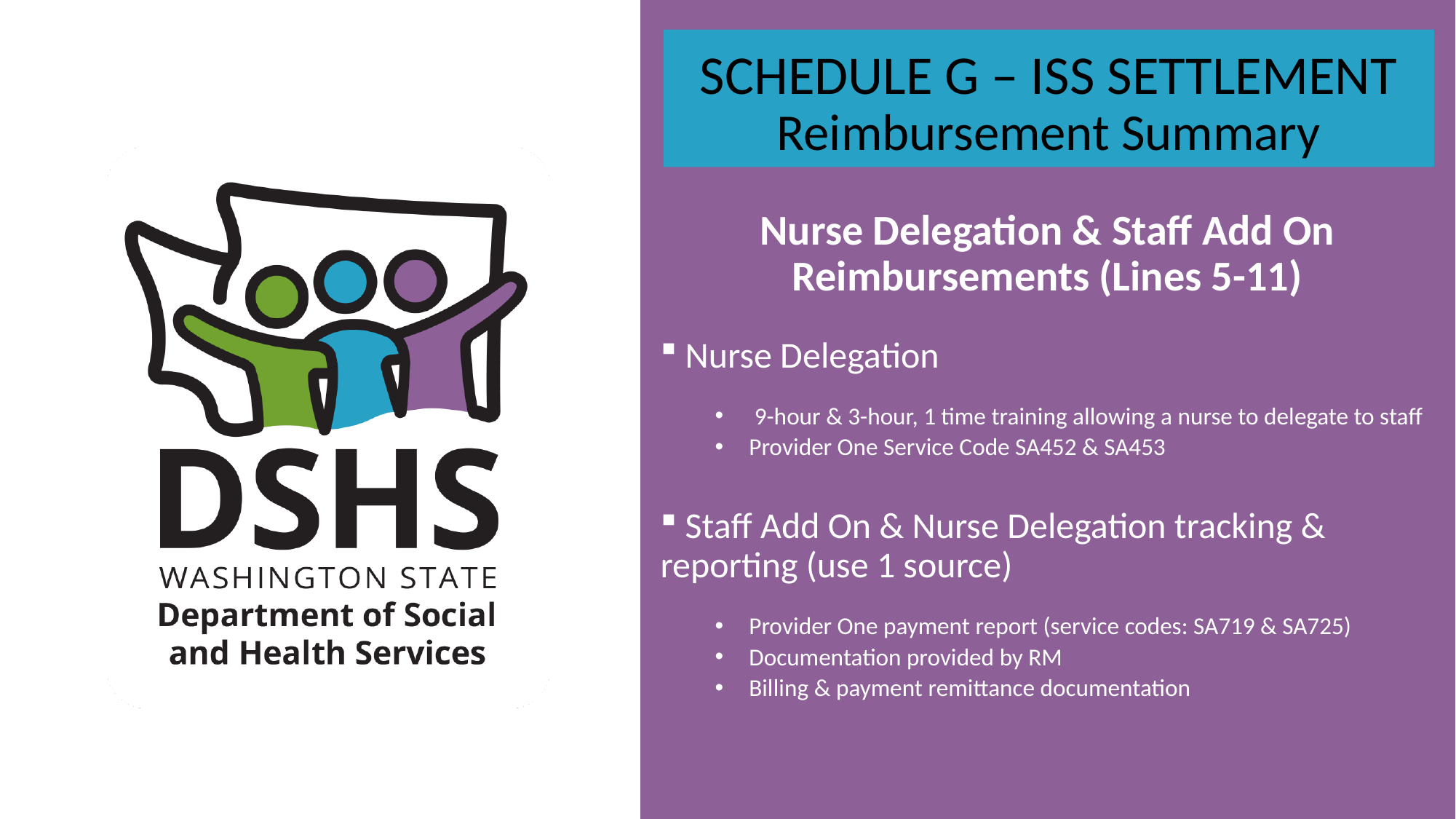

# SCHEDULE G – ISS SETTLEMENT Reimbursement Summary

Nurse Delegation & Staff Add On Reimbursements (Lines 5-11)

 Nurse Delegation

 9-hour & 3-hour, 1 time training allowing a nurse to delegate to staff
Provider One Service Code SA452 & SA453

 Staff Add On & Nurse Delegation tracking & reporting (use 1 source)

Provider One payment report (service codes: SA719 & SA725)
Documentation provided by RM
Billing & payment remittance documentation